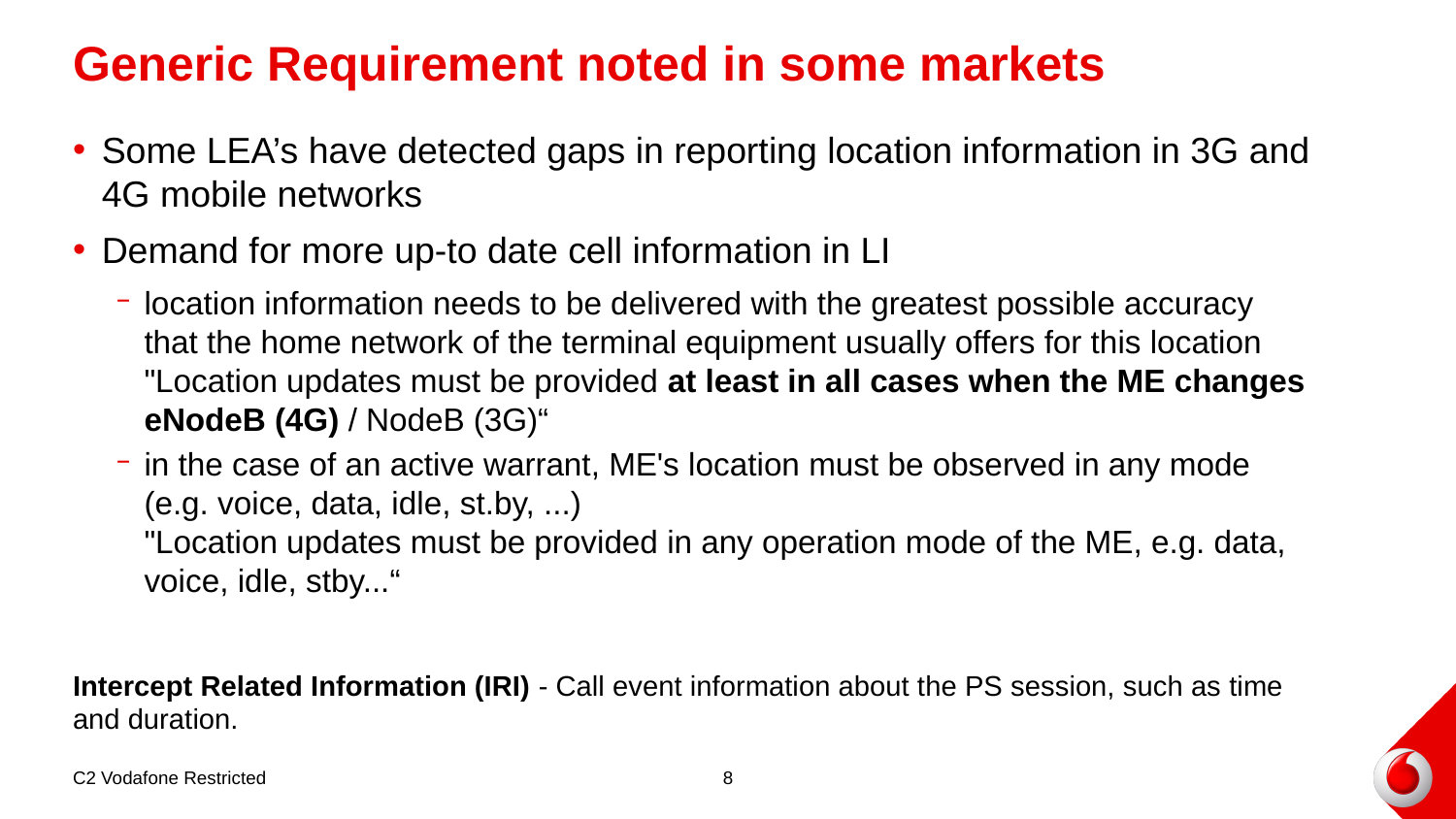

# Generic Requirement noted in some markets
Some LEA’s have detected gaps in reporting location information in 3G and 4G mobile networks
Demand for more up-to date cell information in LI
location information needs to be delivered with the greatest possible accuracy that the home network of the terminal equipment usually offers for this location
"Location updates must be provided at least in all cases when the ME changes eNodeB (4G) / NodeB (3G)“
in the case of an active warrant, ME's location must be observed in any mode (e.g. voice, data, idle, st.by, ...)
"Location updates must be provided in any operation mode of the ME, e.g. data, voice, idle, stby...“

Intercept Related Information (IRI) - Call event information about the PS session, such as time and duration.

C2 Vodafone Restricted
8